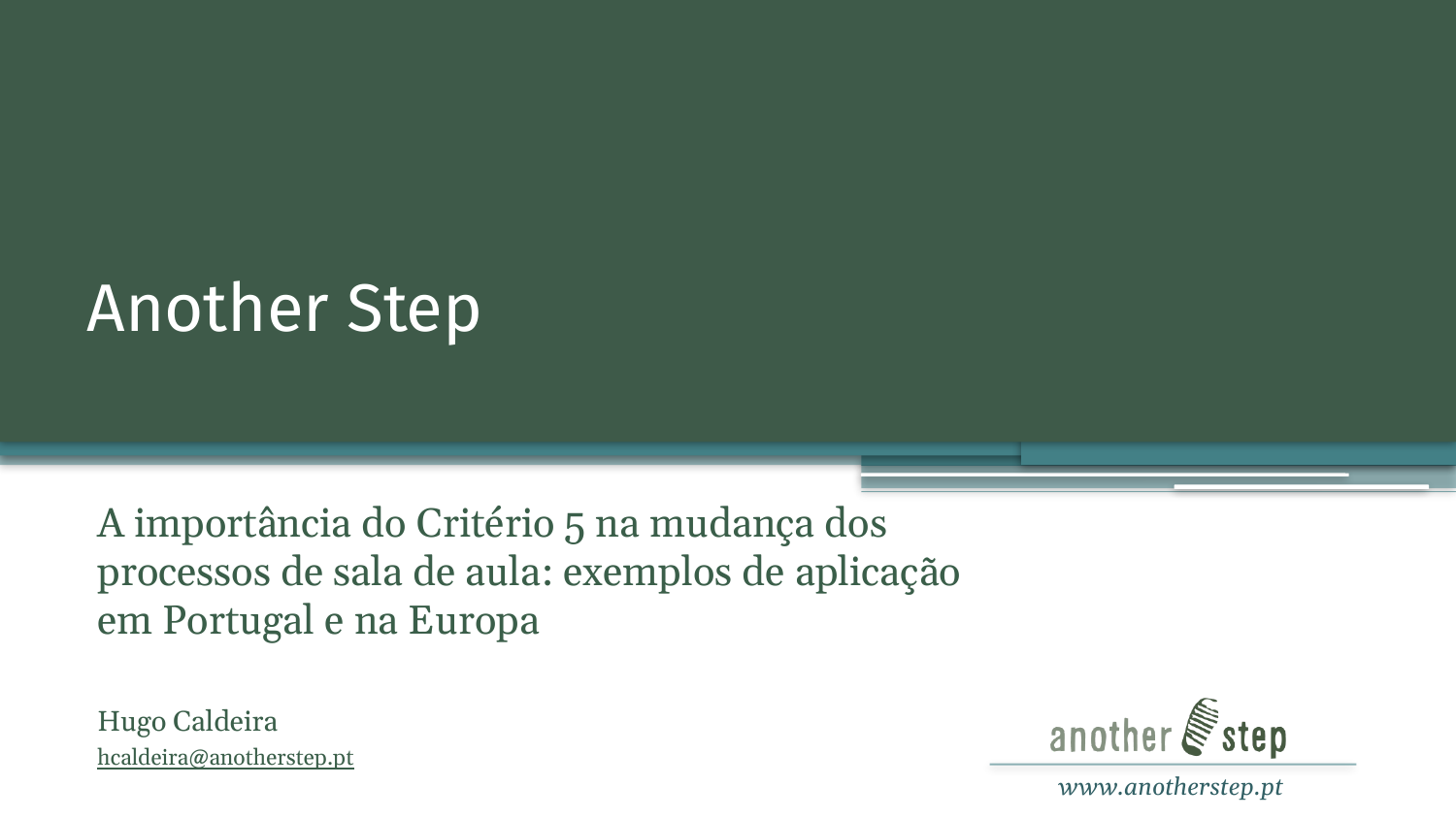

# Another Step
A importância do Critério 5 na mudança dos processos de sala de aula: exemplos de aplicação em Portugal e na Europa

Hugo Caldeira
hcaldeira@anotherstep.pt